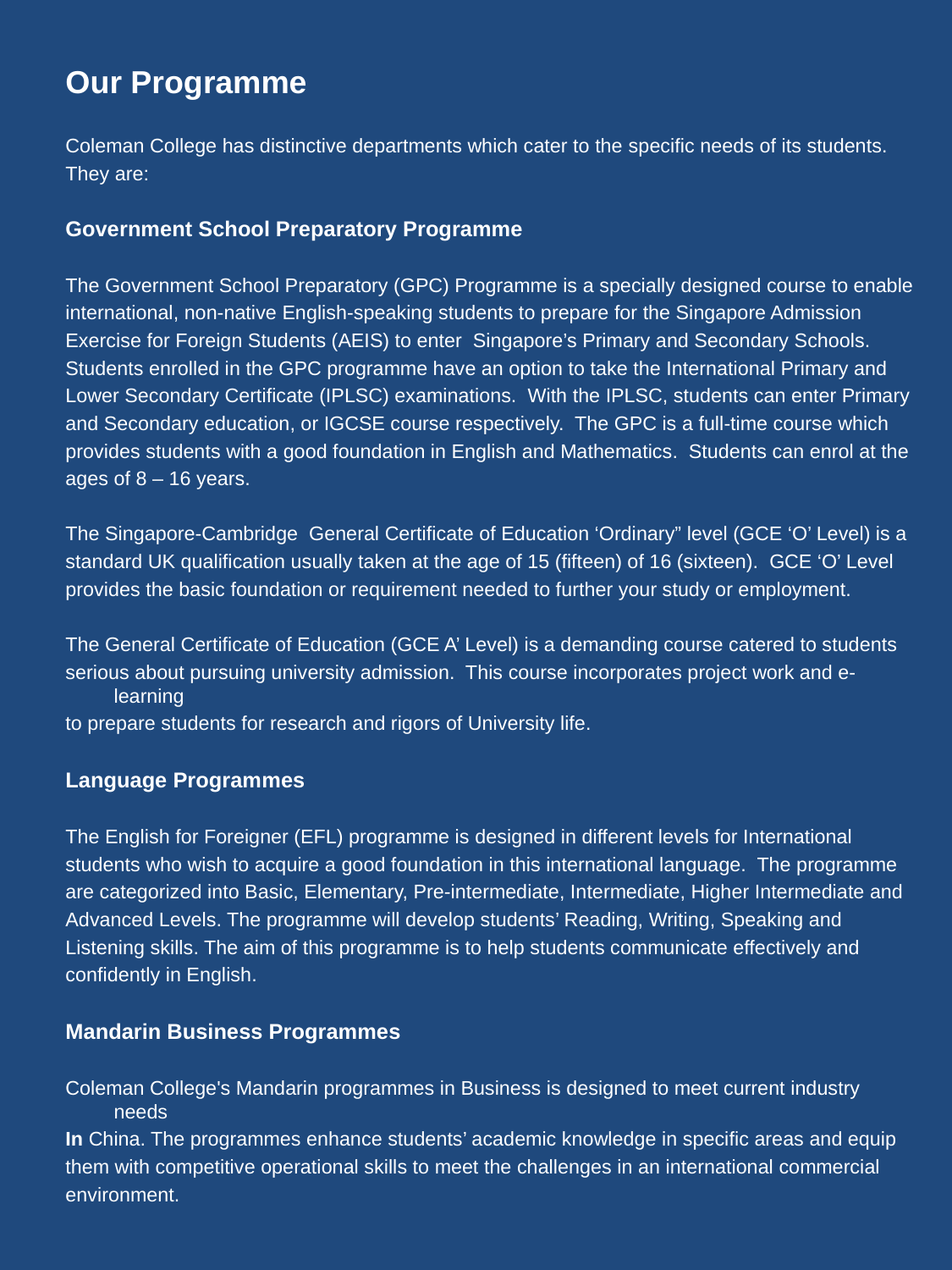

# Our Programme
Coleman College has distinctive departments which cater to the specific needs of its students.
They are:

Government School Preparatory Programme

The Government School Preparatory (GPC) Programme is a specially designed course to enable
international, non-native English-speaking students to prepare for the Singapore Admission
Exercise for Foreign Students (AEIS) to enter  Singapore’s Primary and Secondary Schools.
Students enrolled in the GPC programme have an option to take the International Primary and
Lower Secondary Certificate (IPLSC) examinations.  With the IPLSC, students can enter Primary
and Secondary education, or IGCSE course respectively.  The GPC is a full-time course which
provides students with a good foundation in English and Mathematics.  Students can enrol at the
ages of 8 – 16 years.

The Singapore-Cambridge  General Certificate of Education ‘Ordinary” level (GCE ‘O’ Level) is a
standard UK qualification usually taken at the age of 15 (fifteen) of 16 (sixteen).  GCE ‘O’ Level
provides the basic foundation or requirement needed to further your study or employment.

The General Certificate of Education (GCE A’ Level) is a demanding course catered to students
serious about pursuing university admission.  This course incorporates project work and e-learning
to prepare students for research and rigors of University life.

Language Programmes

The English for Foreigner (EFL) programme is designed in different levels for International
students who wish to acquire a good foundation in this international language.  The programme
are categorized into Basic, Elementary, Pre-intermediate, Intermediate, Higher Intermediate and
Advanced Levels. The programme will develop students’ Reading, Writing, Speaking and
Listening skills. The aim of this programme is to help students communicate effectively and
confidently in English.

Mandarin Business Programmes

Coleman College's Mandarin programmes in Business is designed to meet current industry needs
In China. The programmes enhance students’ academic knowledge in specific areas and equip
them with competitive operational skills to meet the challenges in an international commercial
environment.